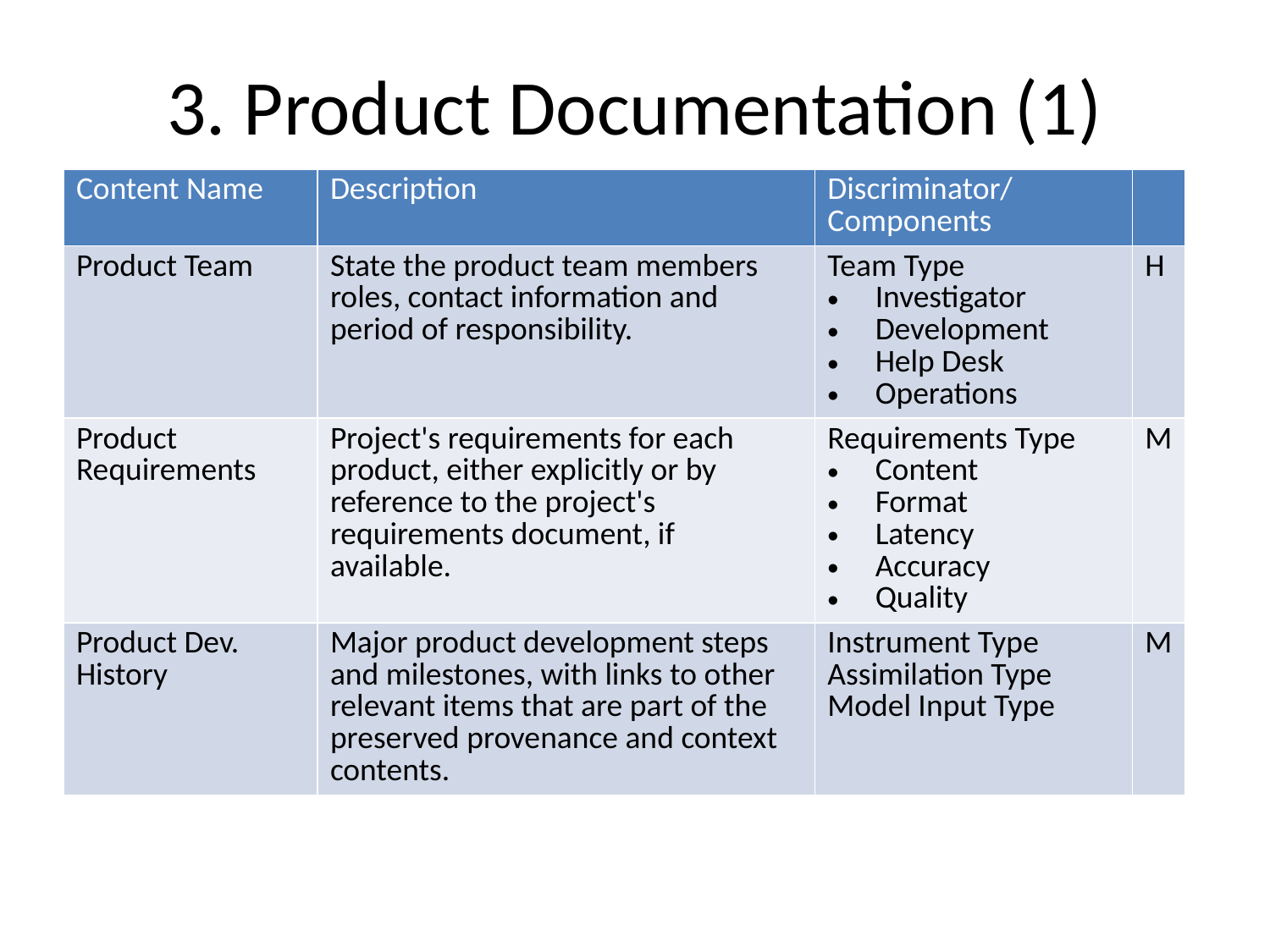

# 3. Product Documentation (1)
| Content Name | Description | Discriminator/ Components |  |
| --- | --- | --- | --- |
| Product Team | State the product team members roles, contact information and period of responsibility. | Team Type Investigator Development Help Desk Operations | H |
| Product Requirements | Project's requirements for each product, either explicitly or by reference to the project's requirements document, if available. | Requirements Type Content Format Latency Accuracy Quality | M |
| Product Dev. History | Major product development steps and milestones, with links to other relevant items that are part of the preserved provenance and context contents. | Instrument Type Assimilation Type Model Input Type | M |